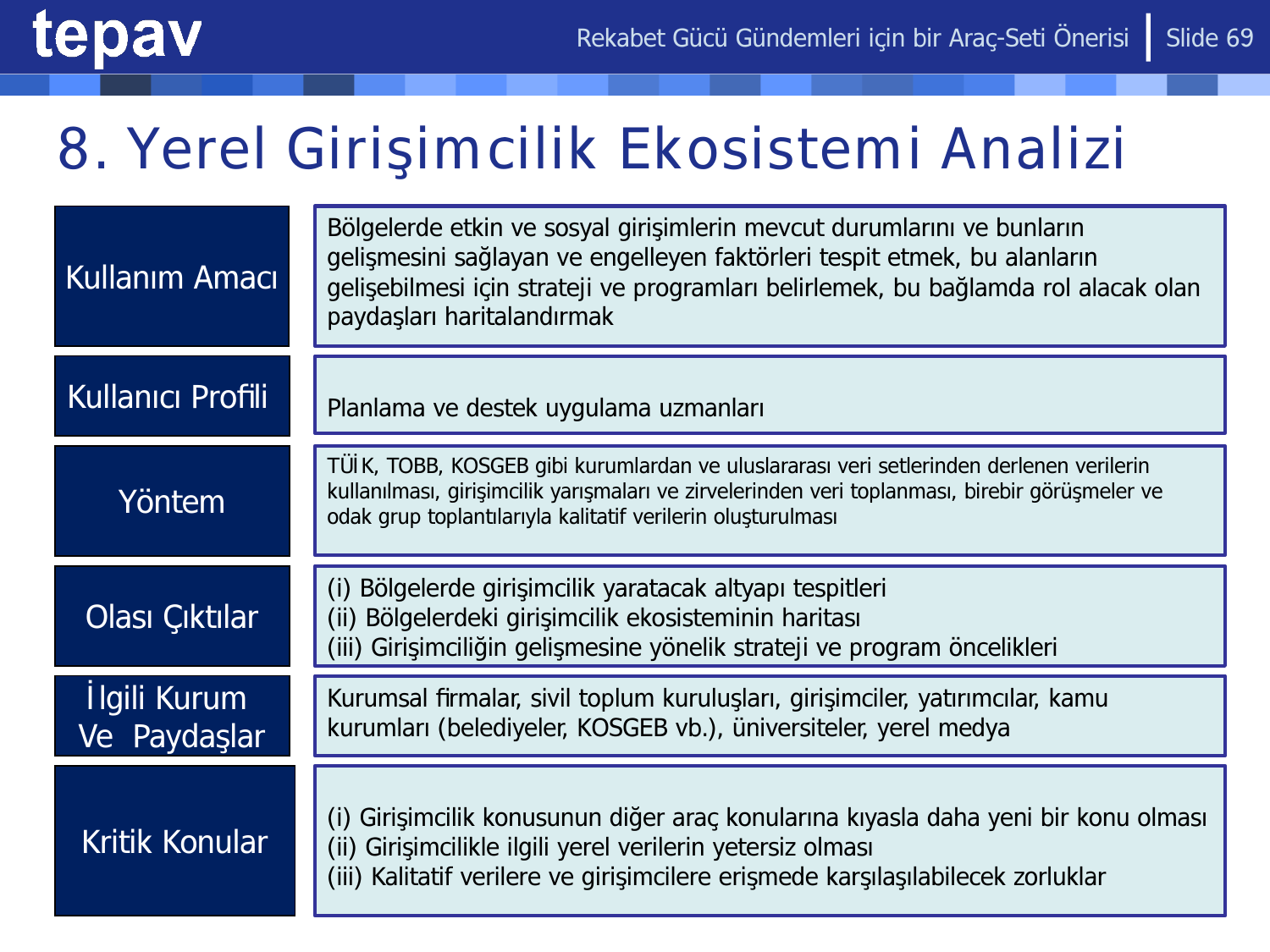

Rekabet Gücü Gündemleri için bir Araç-Seti Önerisi
Slide 69
8. Yerel Girişimcilik Ekosistemi Analizi
Kullanım Amacı

Bölgelerde etkin ve sosyal girişimlerin mevcut durumlarını ve bunların gelişmesini sağlayan ve engelleyen faktörleri tespit etmek, bu alanların gelişebilmesi için strateji ve programları belirlemek, bu bağlamda rol alacak olan paydaşları haritalandırmak

Planlama ve destek uygulama uzmanları
Kullanıcı Profili
Yöntem
TÜİK, TOBB, KOSGEB gibi kurumlardan ve uluslararası veri setlerinden derlenen verilerin kullanılması, girişimcilik yarışmaları ve zirvelerinden veri toplanması, birebir görüşmeler ve odak grup toplantılarıyla kalitatif verilerin oluşturulması

Olası Çıktılar

(i) Bölgelerde girişimcilik yaratacak altyapı tespitleri
(ii) Bölgelerdeki girişimcilik ekosisteminin haritası
(iii) Girişimciliğin gelişmesine yönelik strateji ve program öncelikleri
İlgili Kurum
Ve  Paydaşlar

Kurumsal firmalar, sivil toplum kuruluşları, girişimciler, yatırımcılar, kamu kurumları (belediyeler, KOSGEB vb.), üniversiteler, yerel medya
Kritik Konular

(i) Girişimcilik konusunun diğer araç konularına kıyasla daha yeni bir konu olması
(ii) Girişimcilikle ilgili yerel verilerin yetersiz olması
(iii) Kalitatif verilere ve girişimcilere erişmede karşılaşılabilecek zorluklar